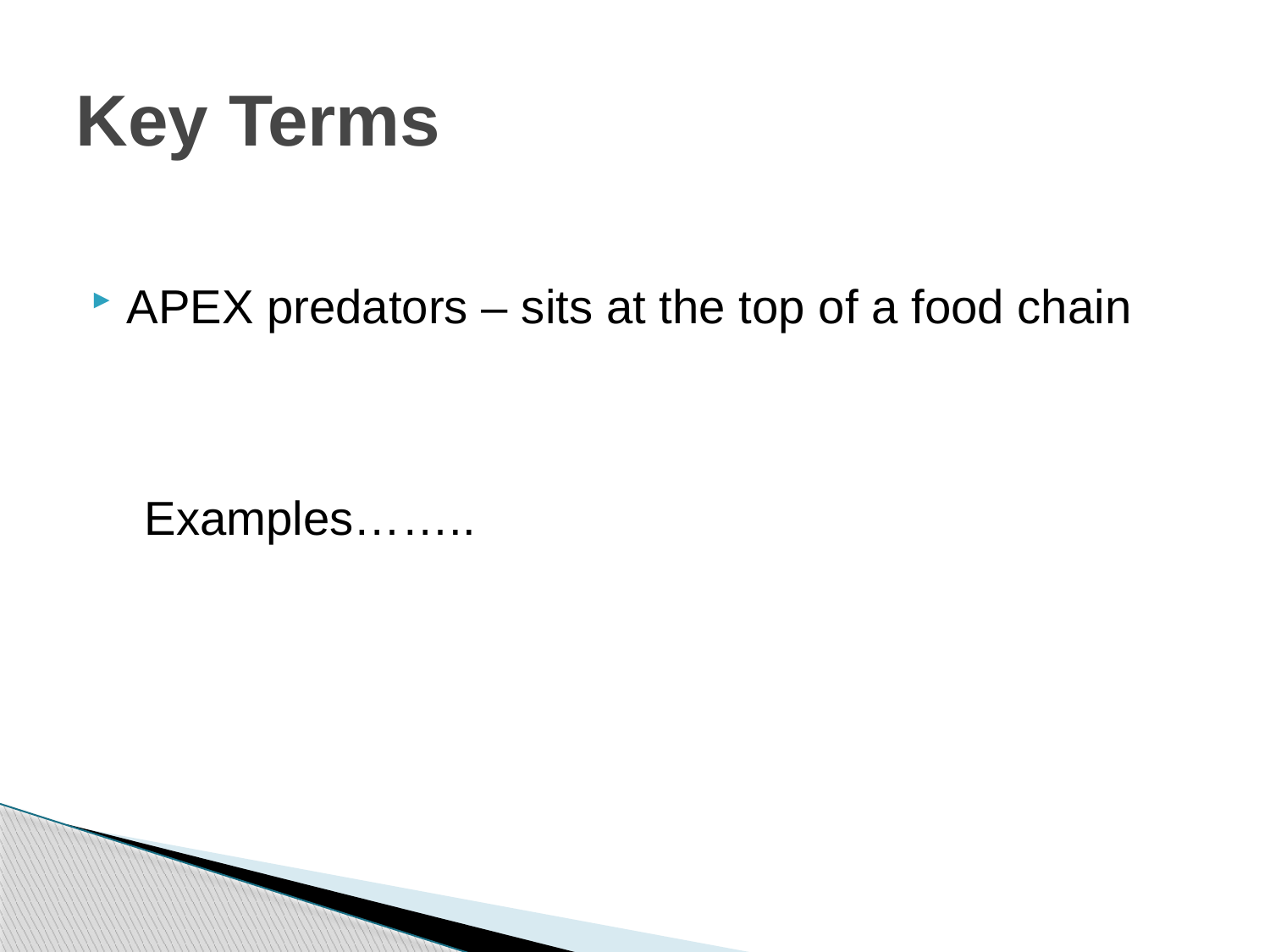

# Key Terms

APEX predators – sits at the top of a food chain

    Examples……..